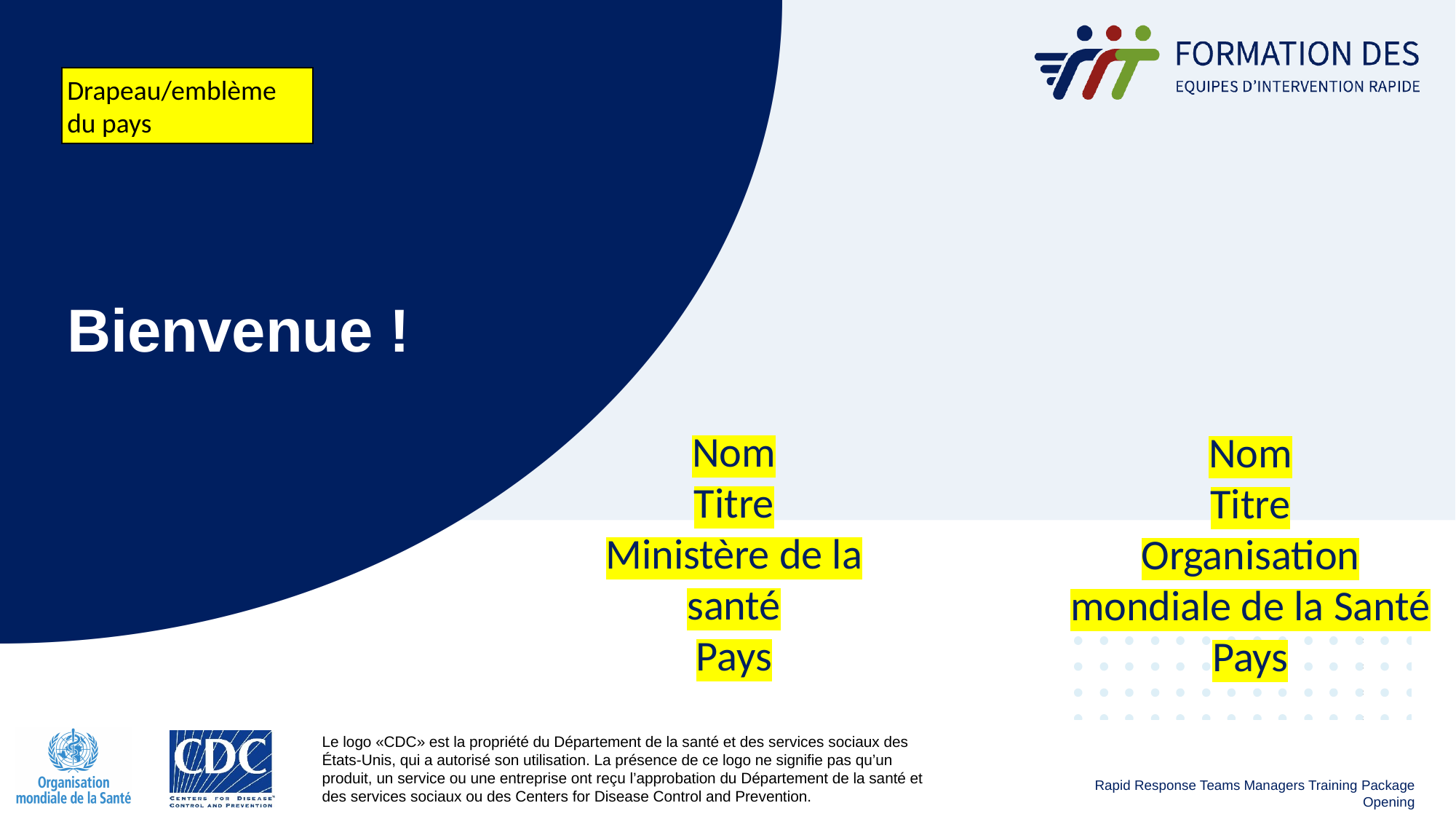

Drapeau/emblème du pays
# Bienvenue !
Nom
Titre
Ministère de la santé
Pays
Nom
Titre
Organisation mondiale de la Santé
Pays
4